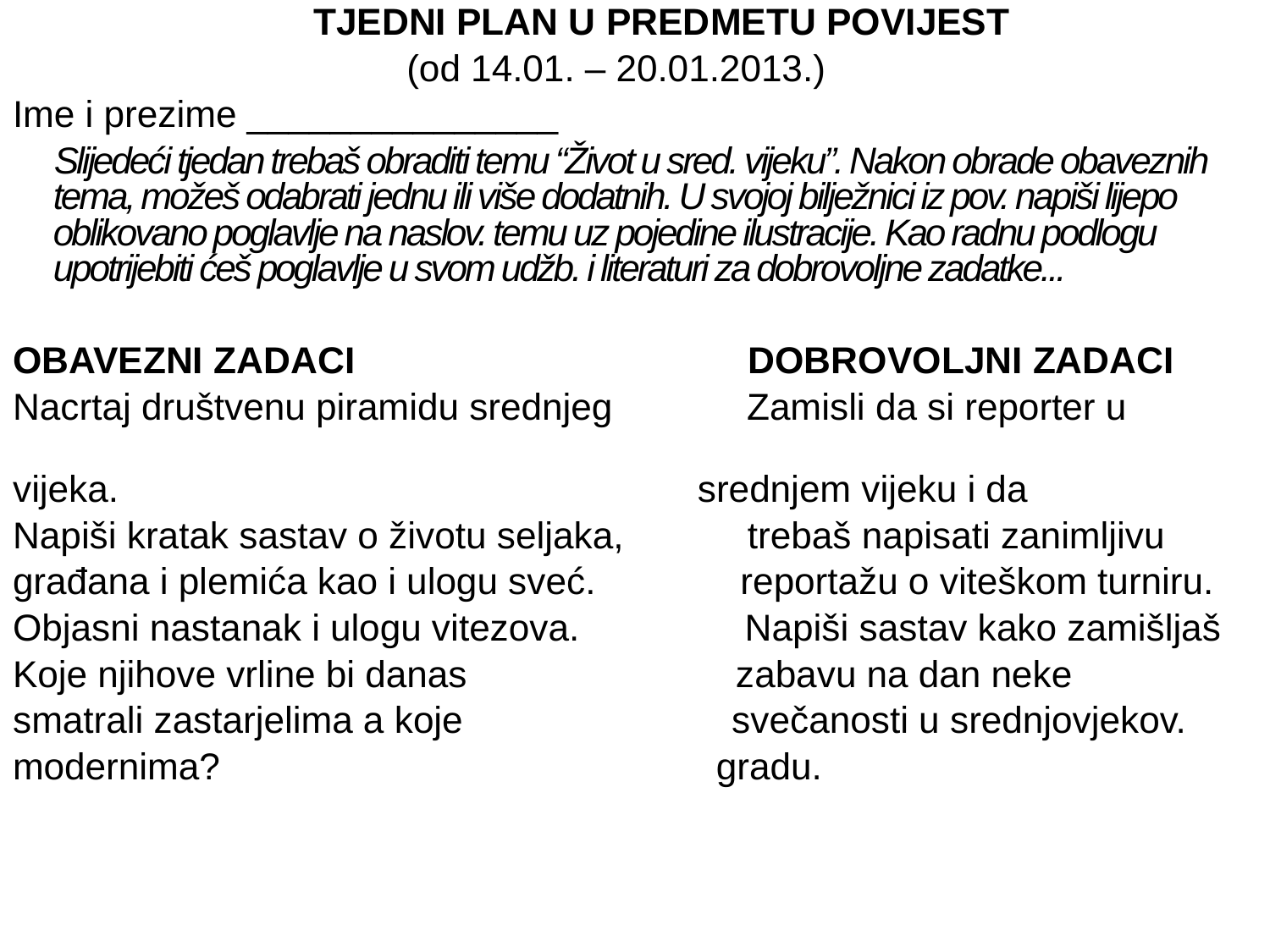

TJEDNI PLAN U PREDMETU POVIJEST
                                      (od 14.01. – 20.01.2013.)
Ime i prezime _______________
    Slijedeći tjedan trebaš obraditi temu “Život u sred. vijeku”. Nakon obrade obaveznih tema, možeš odabrati jednu ili više dodatnih. U svojoj bilježnici iz pov. napiši lijepo oblikovano poglavlje na naslov. temu uz pojedine ilustracije. Kao radnu podlogu upotrijebiti ćeš poglavlje u svom udžb. i literaturi za dobrovoljne zadatke...

OBAVEZNI ZADACI                                      DOBROVOLJNI ZADACI
Nacrtaj društvenu piramidu srednjeg             Zamisli da si reporter u
vijeka.                                                        srednjem vijeku i da
Napiši kratak sastav o životu seljaka,            trebaš napisati zanimljivu
građana i plemića kao i ulogu sveć.              reportažu o viteškom turniru.
Objasni nastanak i ulogu vitezova.                Napiši sastav kako zamišljaš
Koje njihove vrline bi danas                          zabavu na dan neke
smatrali zastarjelima a koje                          svečanosti u srednjovjekov.
modernima?                                                gradu.